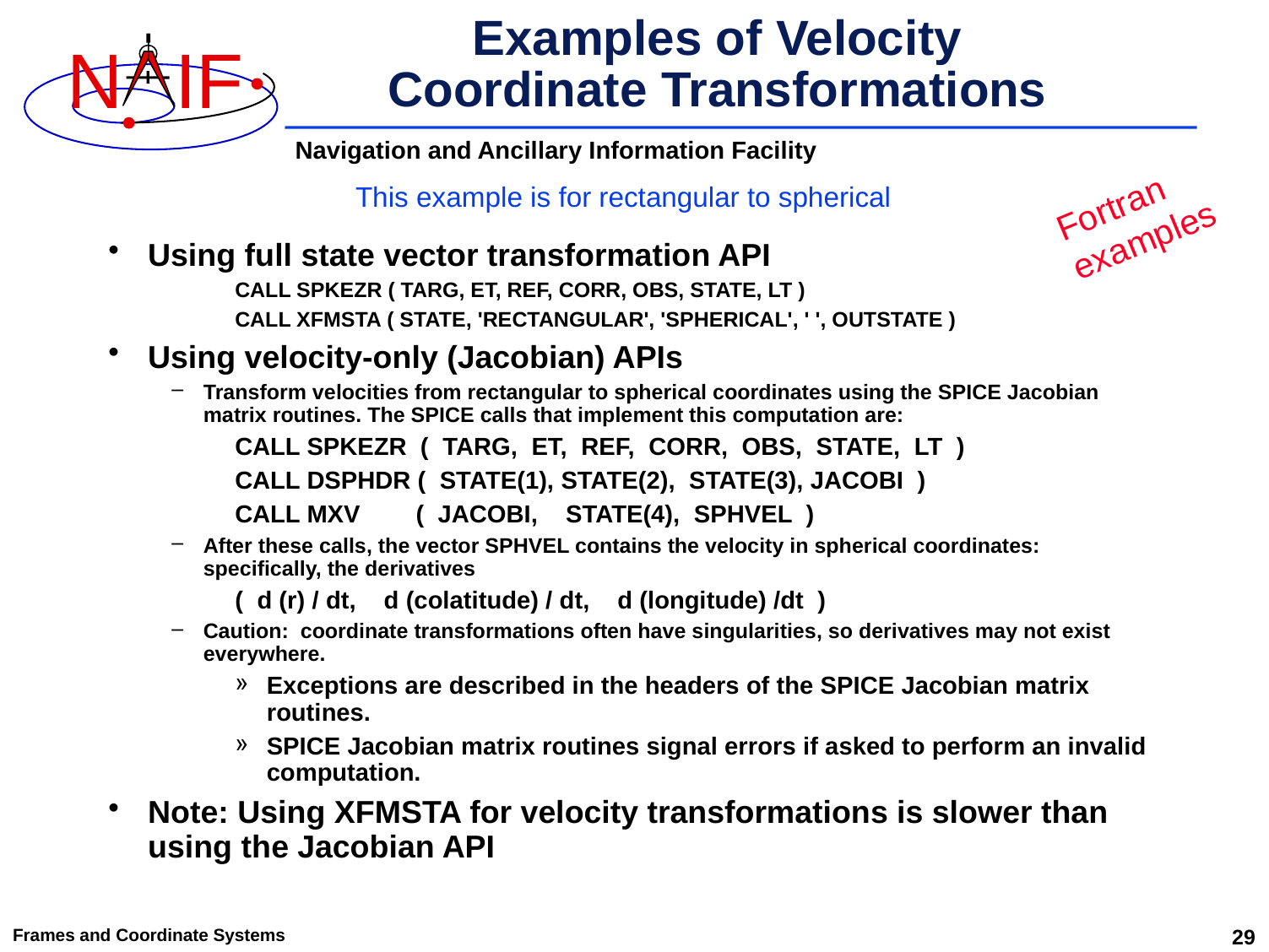

# Examples of Velocity Coordinate Transformations
Fortran
examples
This example is for rectangular to spherical
Using full state vector transformation API
CALL SPKEZR ( TARG, ET, REF, CORR, OBS, STATE, LT )
CALL XFMSTA ( STATE, 'RECTANGULAR', 'SPHERICAL', ' ', OUTSTATE )
Using velocity-only (Jacobian) APIs
Transform velocities from rectangular to spherical coordinates using the SPICE Jacobian matrix routines. The SPICE calls that implement this computation are:
CALL SPKEZR  (  TARG,  ET,  REF,  CORR,  OBS,  STATE,  LT  )
CALL DSPHDR (  STATE(1), STATE(2),  STATE(3), JACOBI  )
CALL MXV        (  JACOBI,    STATE(4),  SPHVEL  )
After these calls, the vector SPHVEL contains the velocity in spherical coordinates:  specifically, the derivatives
(  d (r) / dt,    d (colatitude) / dt,    d (longitude) /dt  )
Caution:  coordinate transformations often have singularities, so derivatives may not exist everywhere.
Exceptions are described in the headers of the SPICE Jacobian matrix routines.
SPICE Jacobian matrix routines signal errors if asked to perform an invalid computation.
Note: Using XFMSTA for velocity transformations is slower than using the Jacobian API
Frames and Coordinate Systems
29